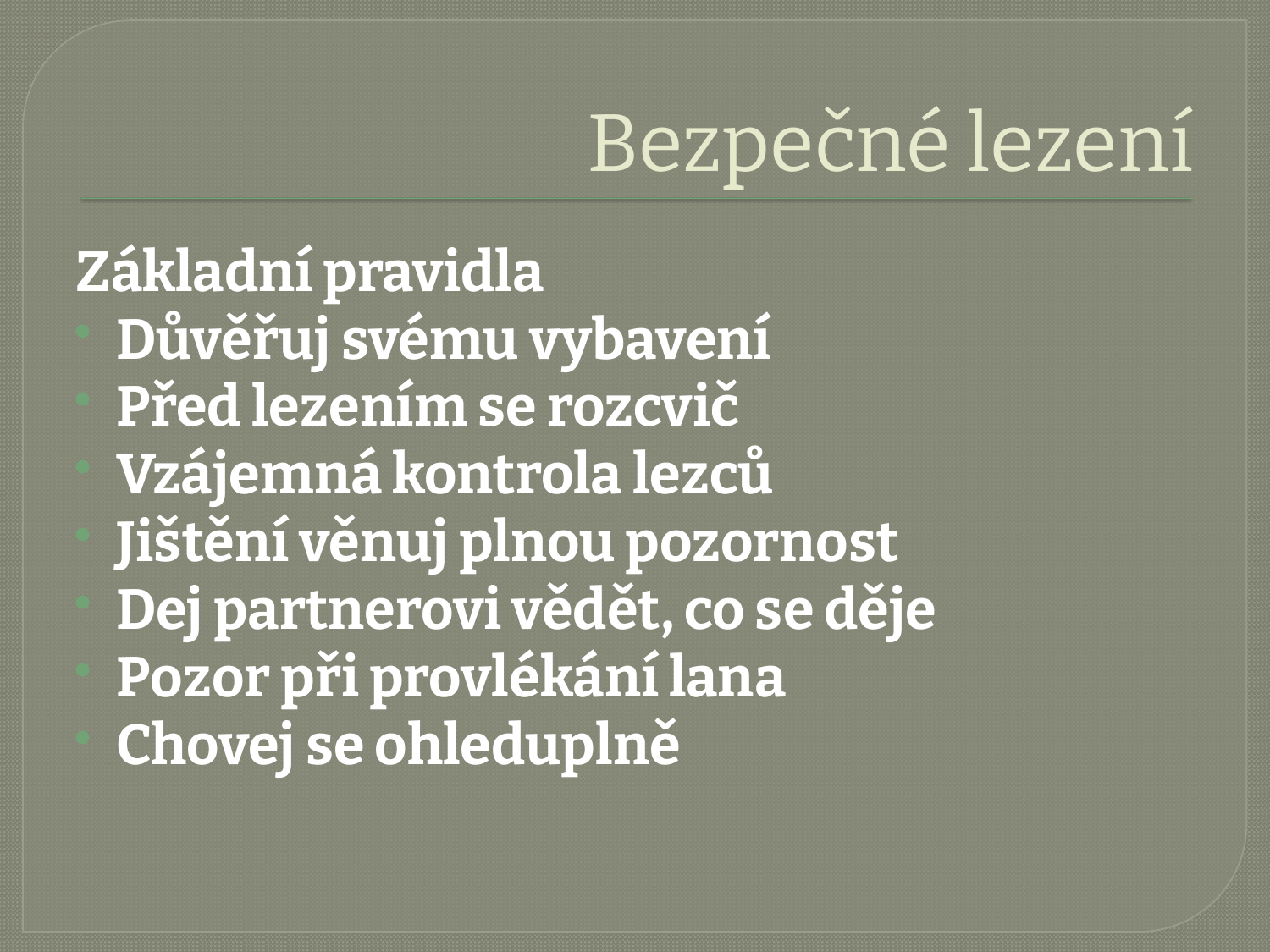

# Bezpečné lezení
Základní pravidla
Důvěřuj svému vybavení
Před lezením se rozcvič
Vzájemná kontrola lezců
Jištění věnuj plnou pozornost
Dej partnerovi vědět, co se děje
Pozor při provlékání lana
Chovej se ohleduplně